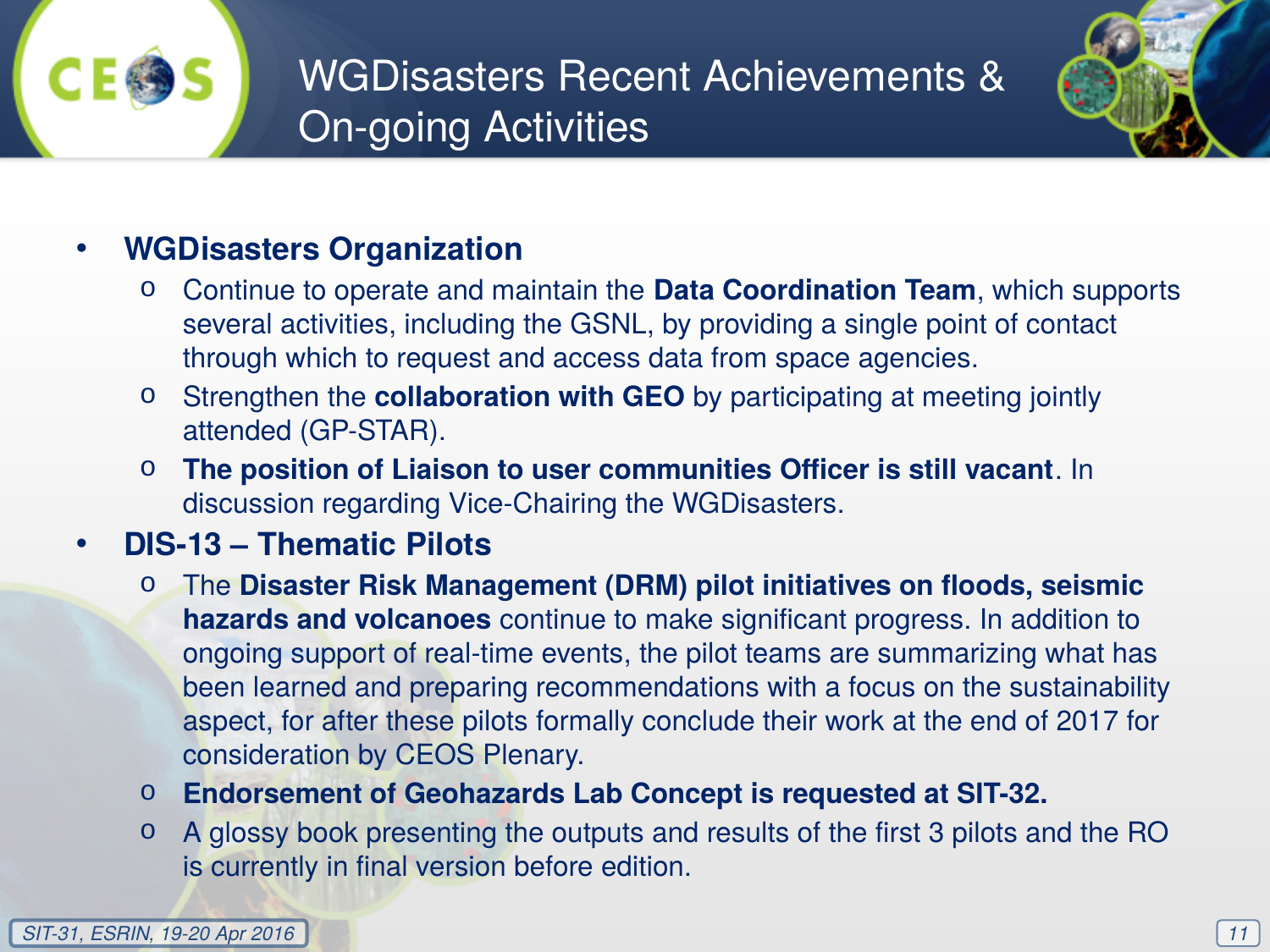

WGDisasters Recent Achievements & On-going Activities
WGDisasters Organization
Continue to operate and maintain the Data Coordination Team, which supports several activities, including the GSNL, by providing a single point of contact through which to request and access data from space agencies.
Strengthen the collaboration with GEO by participating at meeting jointly attended (GP-STAR).
The position of Liaison to user communities Officer is still vacant. In discussion regarding Vice-Chairing the WGDisasters.
DIS-13 – Thematic Pilots
The Disaster Risk Management (DRM) pilot initiatives on floods, seismic hazards and volcanoes continue to make significant progress. In addition to ongoing support of real-time events, the pilot teams are summarizing what has been learned and preparing recommendations with a focus on the sustainability aspect, for after these pilots formally conclude their work at the end of 2017 for consideration by CEOS Plenary.
Endorsement of Geohazards Lab Concept is requested at SIT-32.
A glossy book presenting the outputs and results of the first 3 pilots and the RO is currently in final version before edition.
11